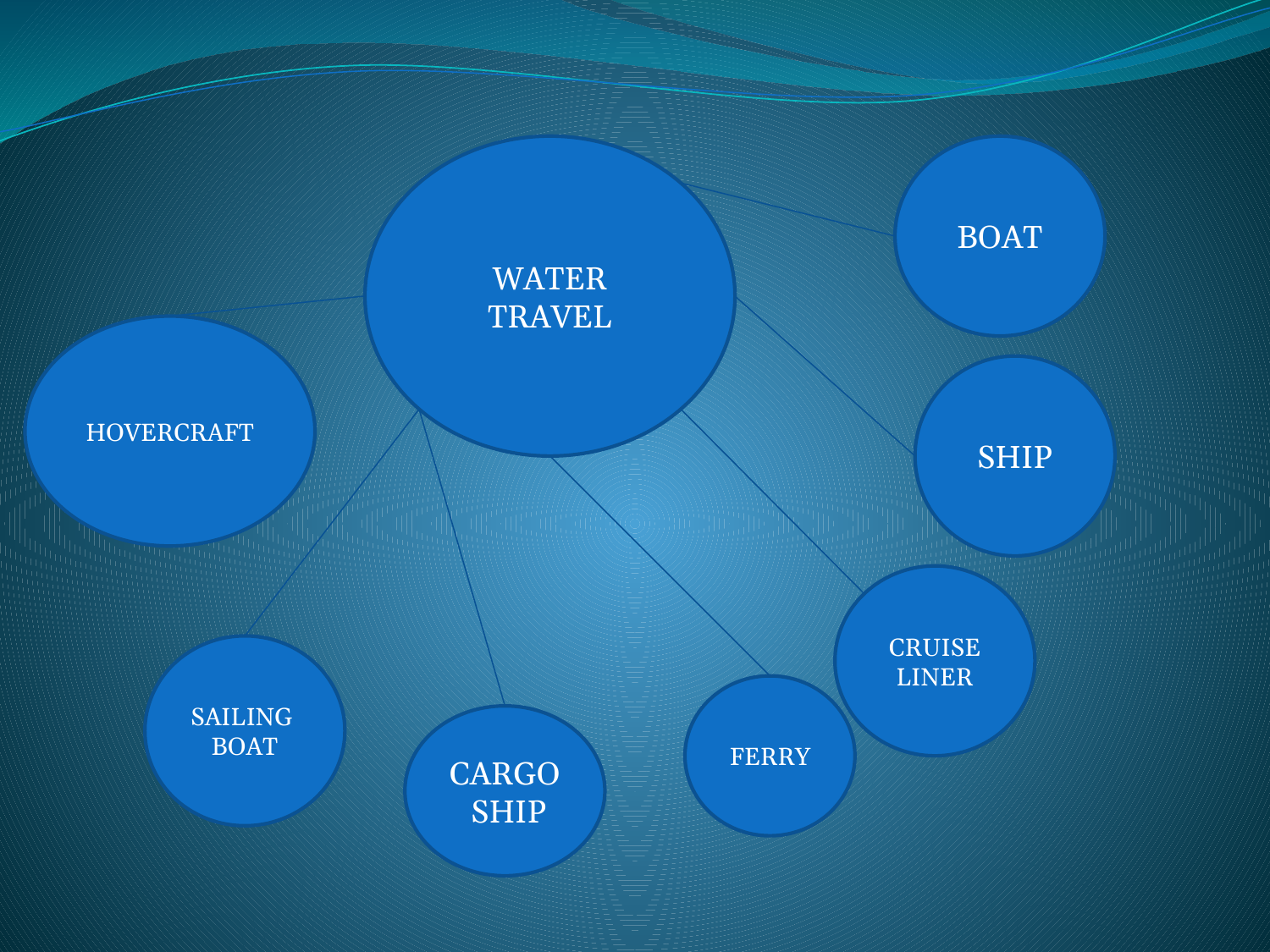

WATER TRAVEL
BOAT
HOVERCRAFT
SHIP
CRUISE LINER
SAILING  BOAT
FERRY
CARGO  SHIP